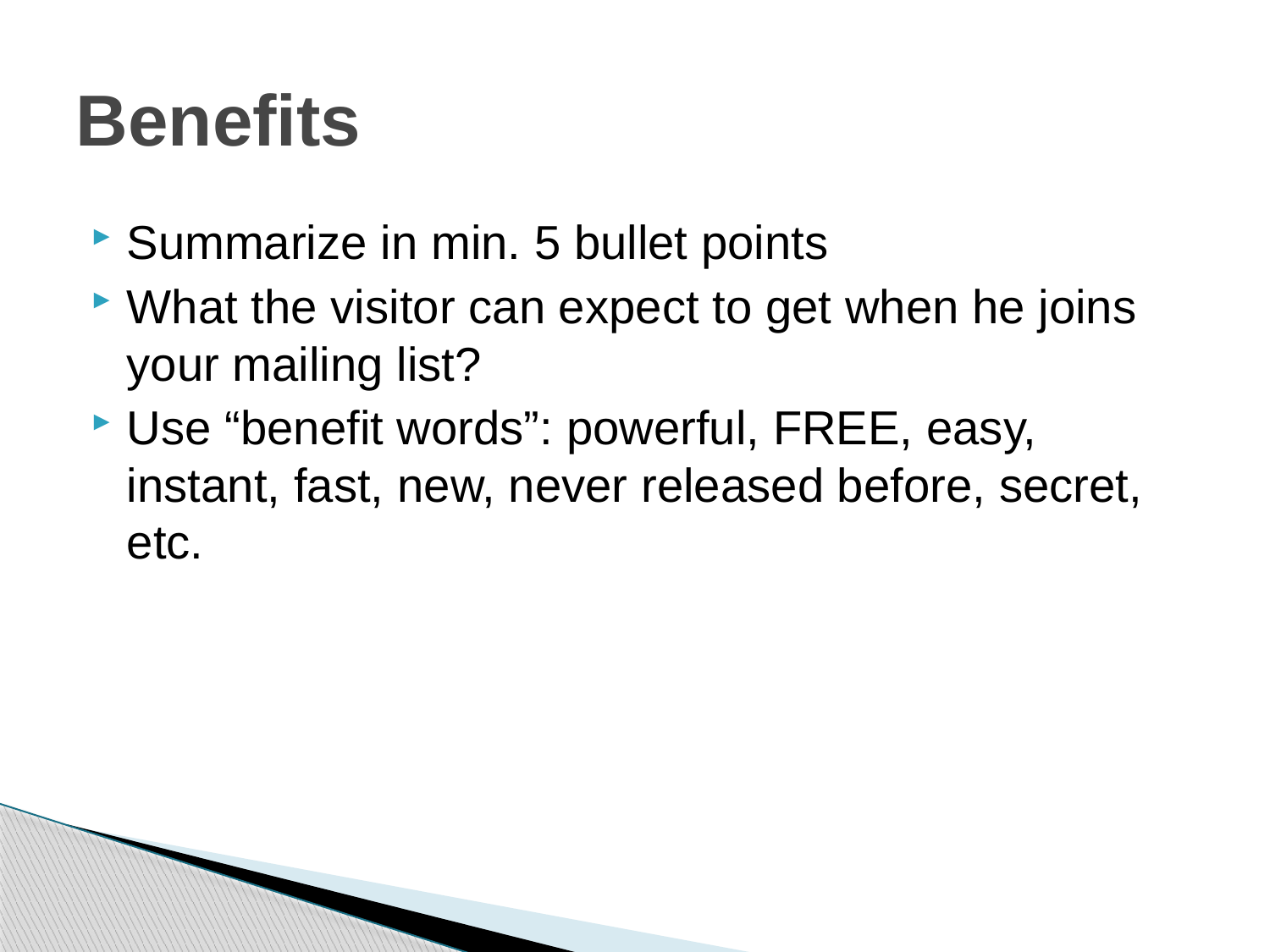

# Benefits
Summarize in min. 5 bullet points
What the visitor can expect to get when he joins your mailing list?
Use “benefit words”: powerful, FREE, easy, instant, fast, new, never released before, secret, etc.